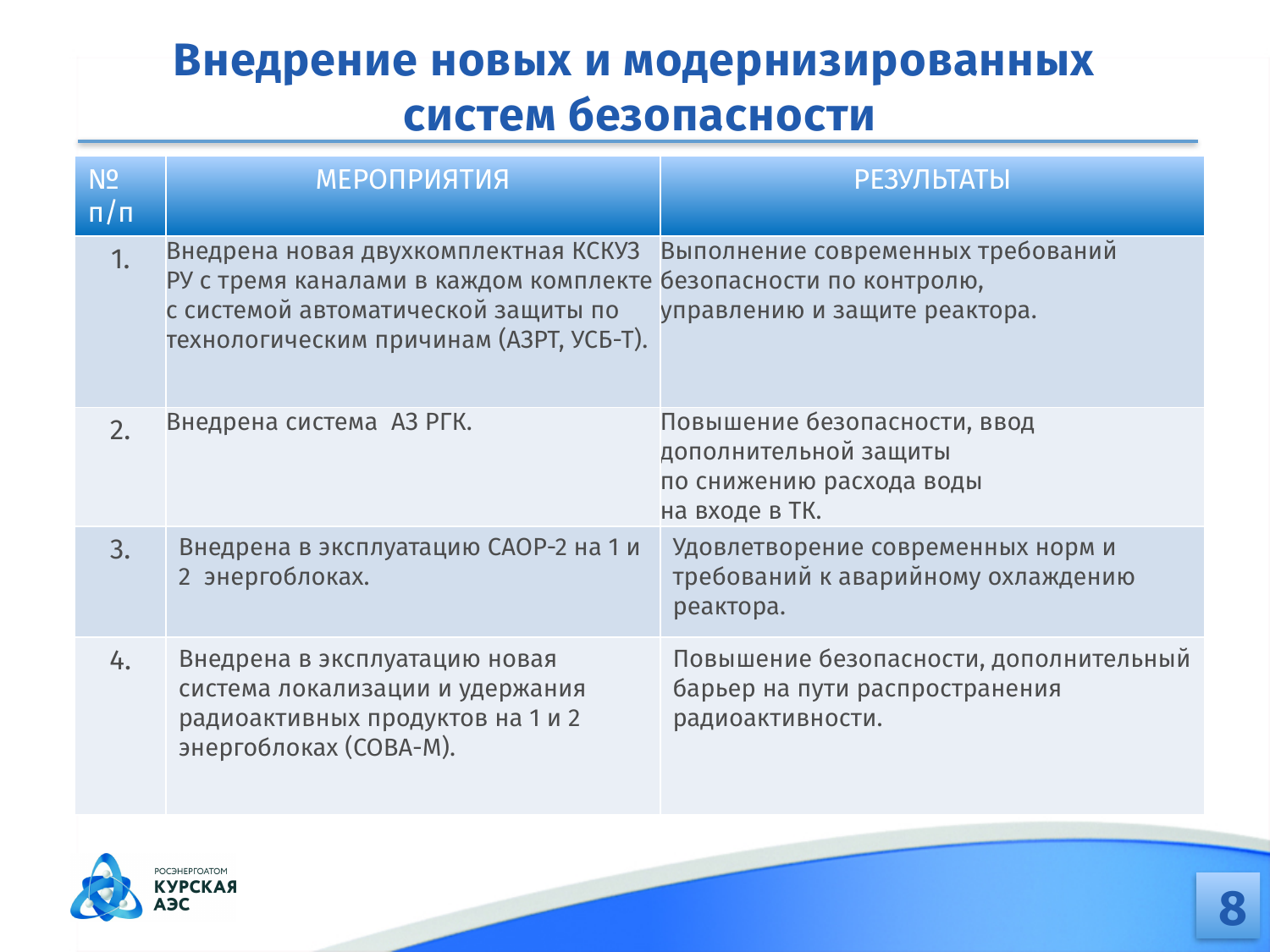

# Внедрение новых и модернизированных систем безопасности
| № п/п | МЕРОПРИЯТИЯ | РЕЗУЛЬТАТЫ |
| --- | --- | --- |
| 1. | Внедрена новая двухкомплектная КСКУЗ РУ с тремя каналами в каждом комплекте с системой автоматической защиты по технологическим причинам (АЗРТ, УСБ-Т). | Выполнение современных требований безопасности по контролю, управлению и защите реактора. |
| 2. | Внедрена система АЗ РГК. | Повышение безопасности, ввод дополнительной защиты по снижению расхода воды на входе в ТК. |
| 3. | Внедрена в эксплуатацию САОР-2 на 1 и 2 энергоблоках. | Удовлетворение современных норм и требований к аварийному охлаждению реактора. |
| 4. | Внедрена в эксплуатацию новая система локализации и удержания радиоактивных продуктов на 1 и 2 энергоблоках (СОВА-М). | Повышение безопасности, дополнительный барьер на пути распространения радиоактивности. |

8